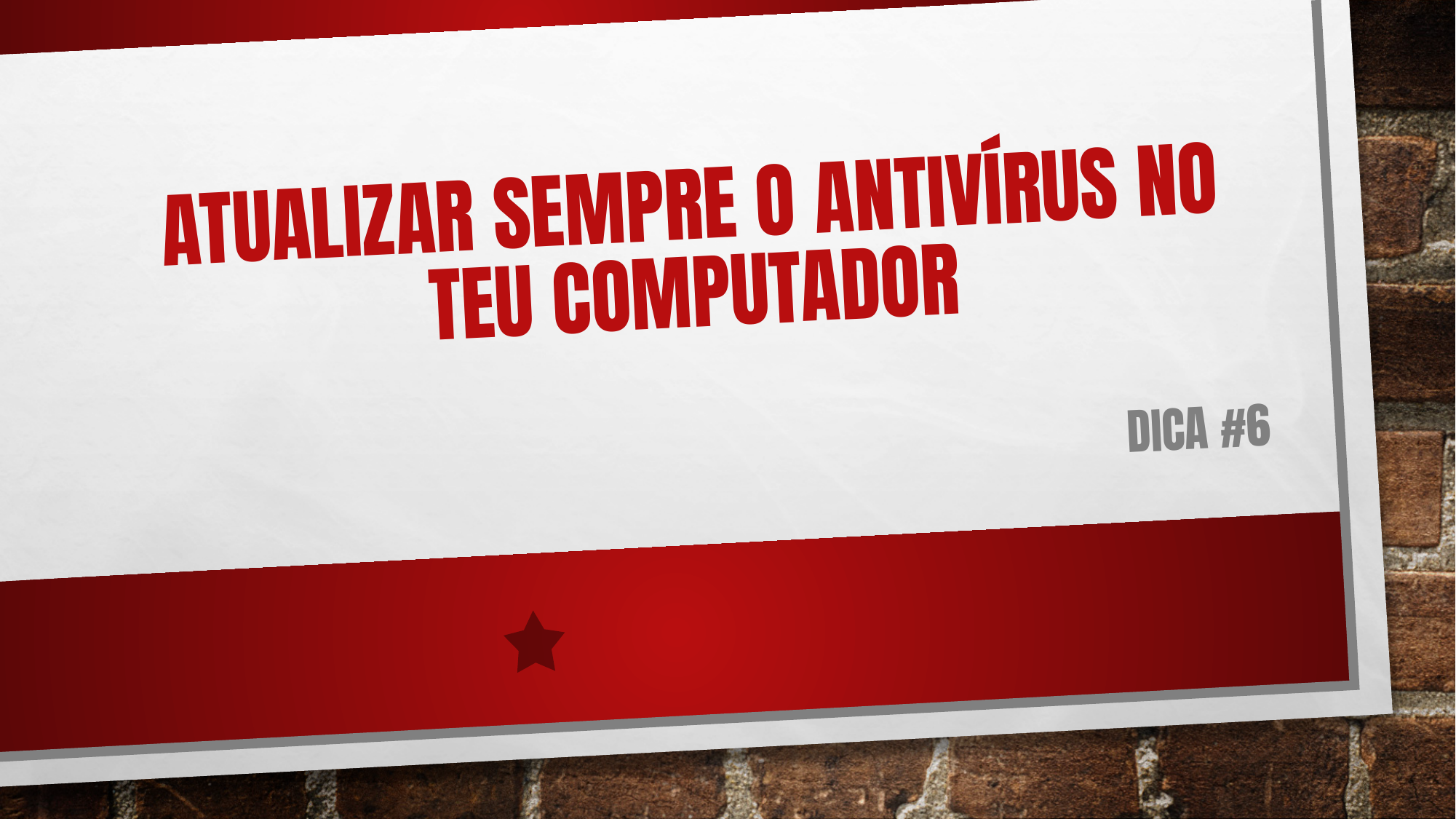

# Atualizar sempre o antivírus no teu computador
Dica #6